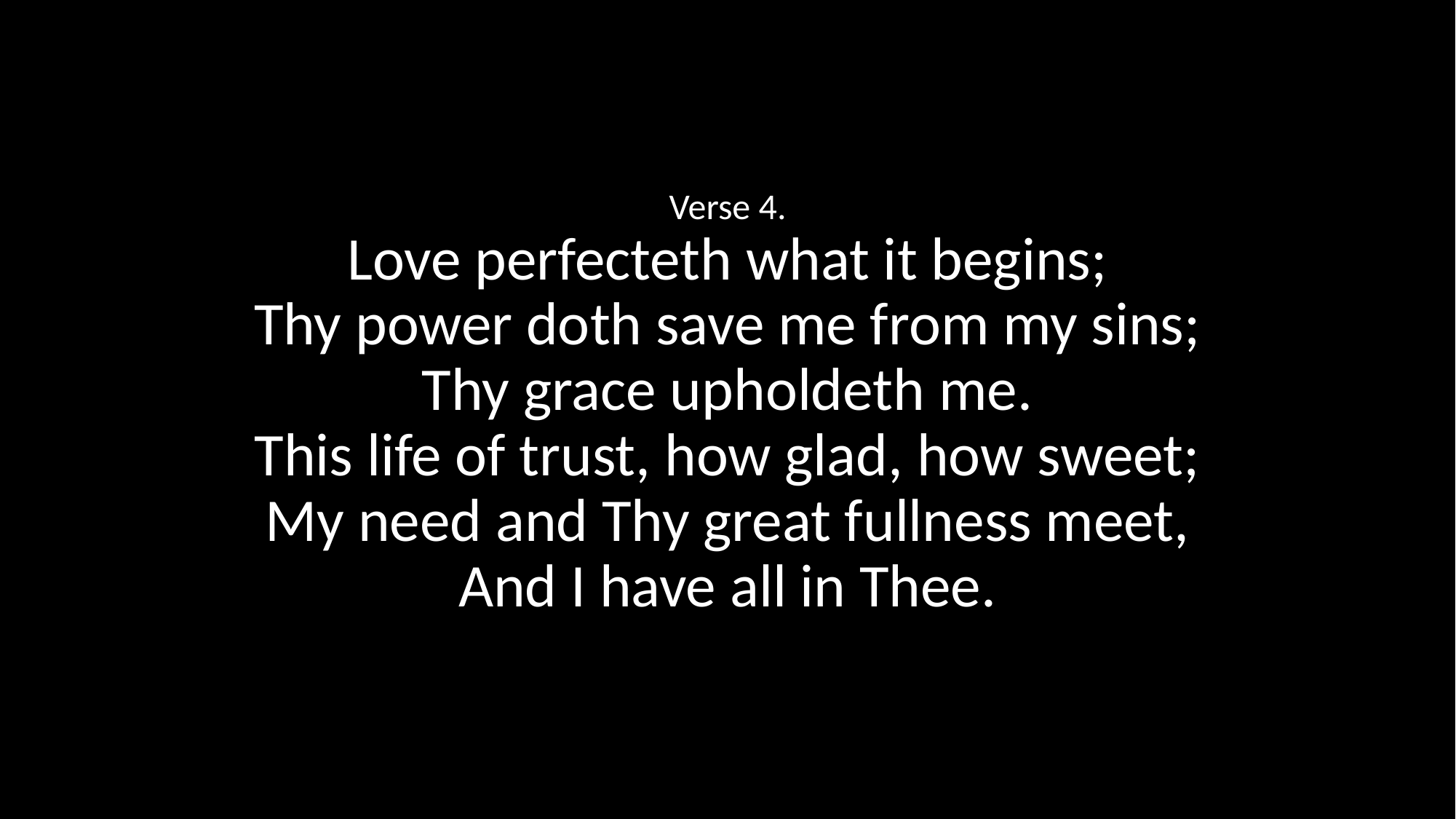

Verse 4.
Love perfecteth what it begins;
Thy power doth save me from my sins;
Thy grace upholdeth me.
This life of trust, how glad, how sweet;
My need and Thy great fullness meet,
And I have all in Thee.